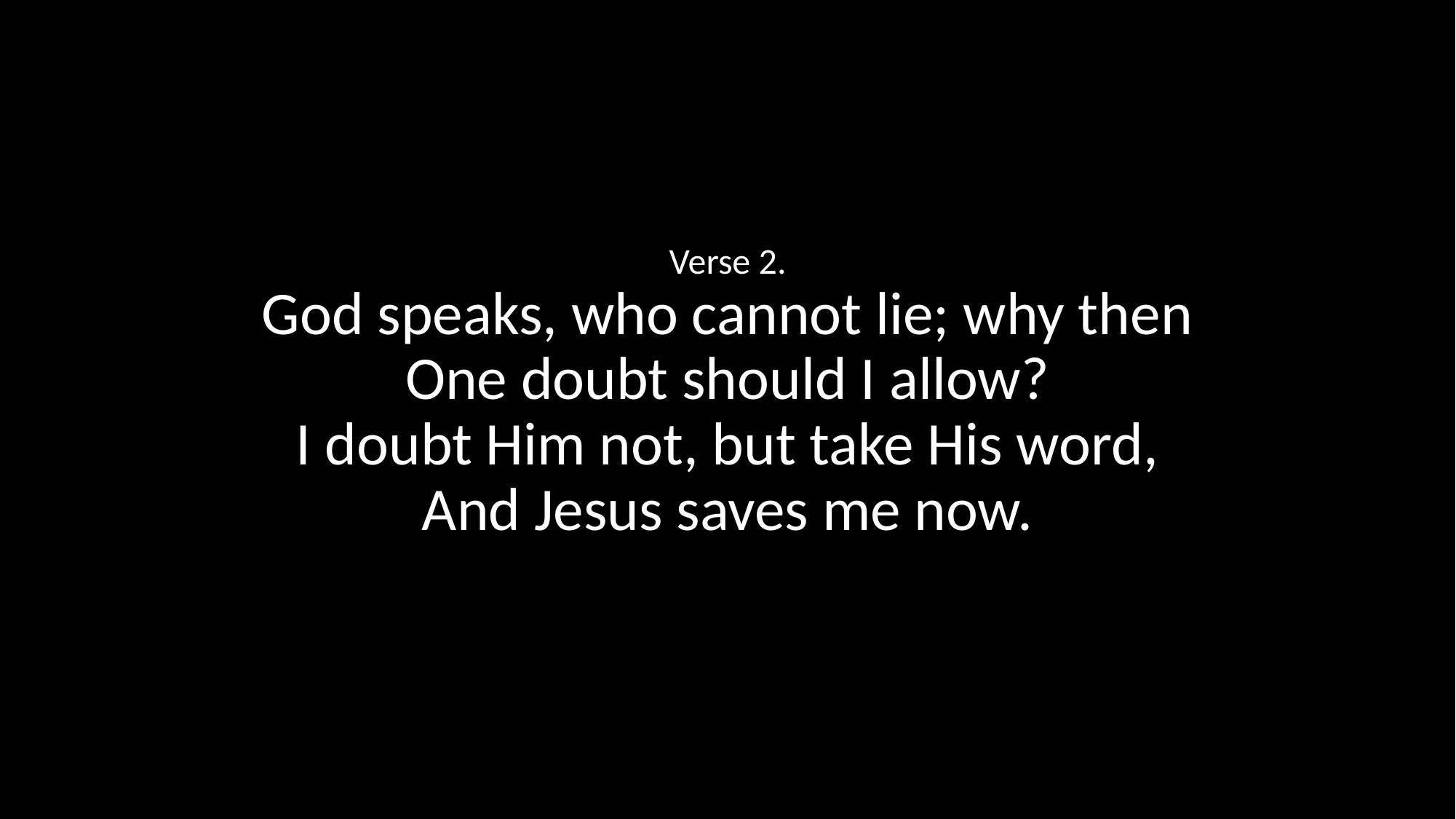

Verse 2.
God speaks, who cannot lie; why then
One doubt should I allow?
I doubt Him not, but take His word,
And Jesus saves me now.